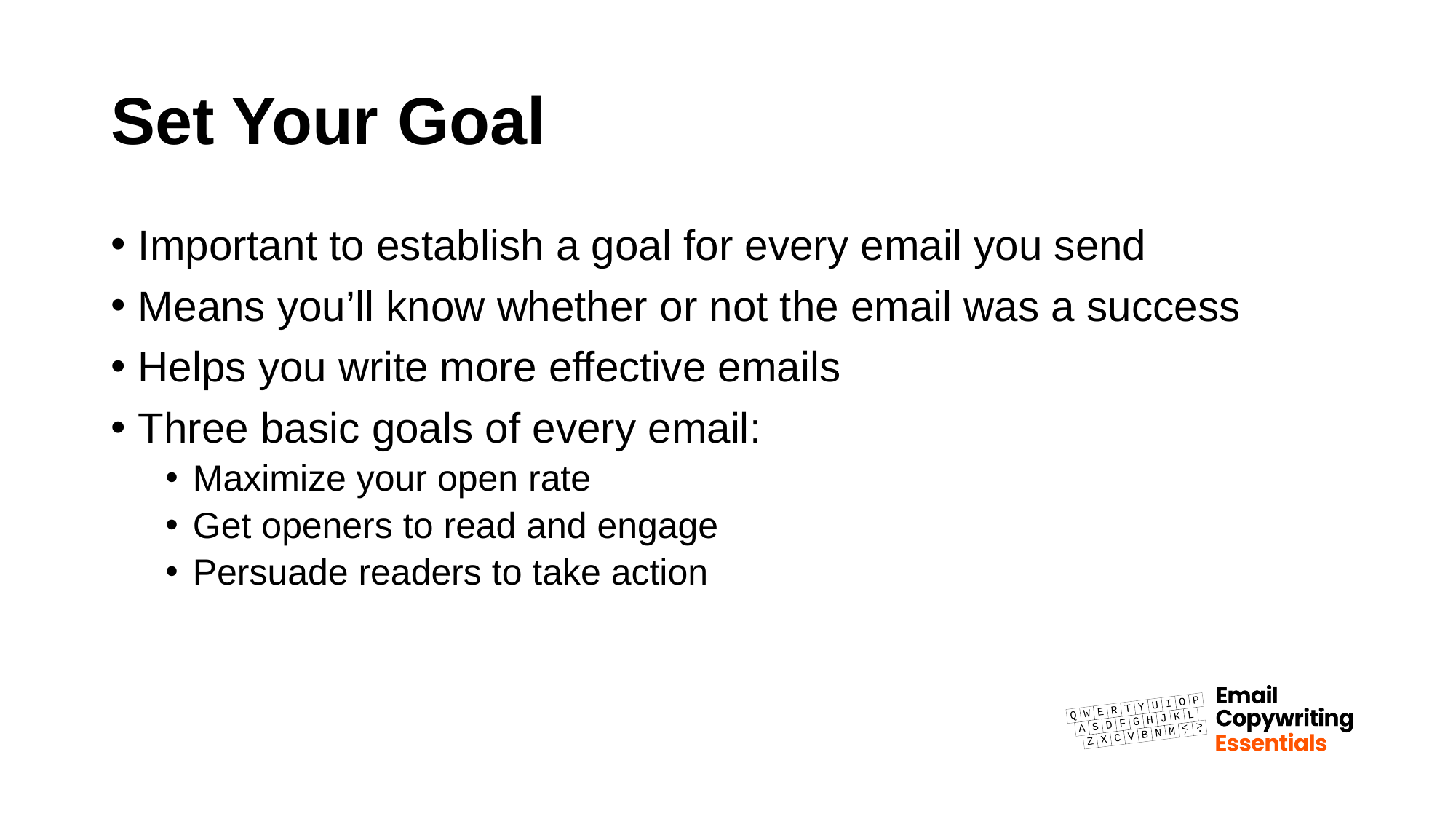

# Set Your Goal
Important to establish a goal for every email you send
Means you’ll know whether or not the email was a success
Helps you write more effective emails
Three basic goals of every email:
Maximize your open rate
Get openers to read and engage
Persuade readers to take action